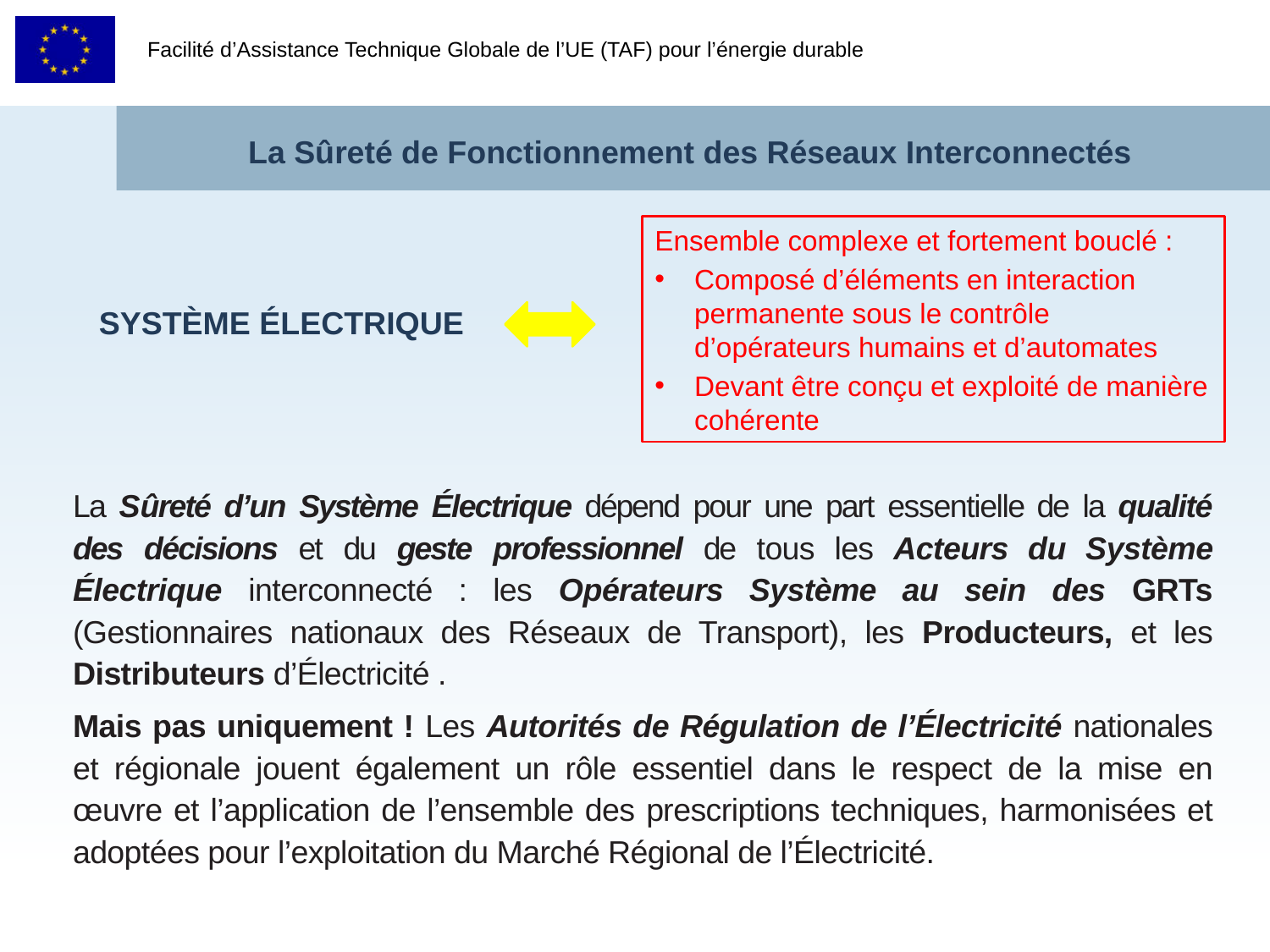

La Sûreté de Fonctionnement des Réseaux Interconnectés
Ensemble complexe et fortement bouclé :
Composé d’éléments en interaction permanente sous le contrôle d’opérateurs humains et d’automates
Devant être conçu et exploité de manière cohérente
SYSTÈME ÉLECTRIQUE

La Sûreté d’un Système Électrique dépend pour une part essentielle de la qualité des décisions et du geste professionnel de tous les Acteurs du Système Électrique interconnecté : les Opérateurs Système au sein des GRTs (Gestionnaires nationaux des Réseaux de Transport), les Producteurs, et les Distributeurs d’Électricité .
Mais pas uniquement ! Les Autorités de Régulation de l’Électricité nationales et régionale jouent également un rôle essentiel dans le respect de la mise en œuvre et l’application de l’ensemble des prescriptions techniques, harmonisées et adoptées pour l’exploitation du Marché Régional de l’Électricité.